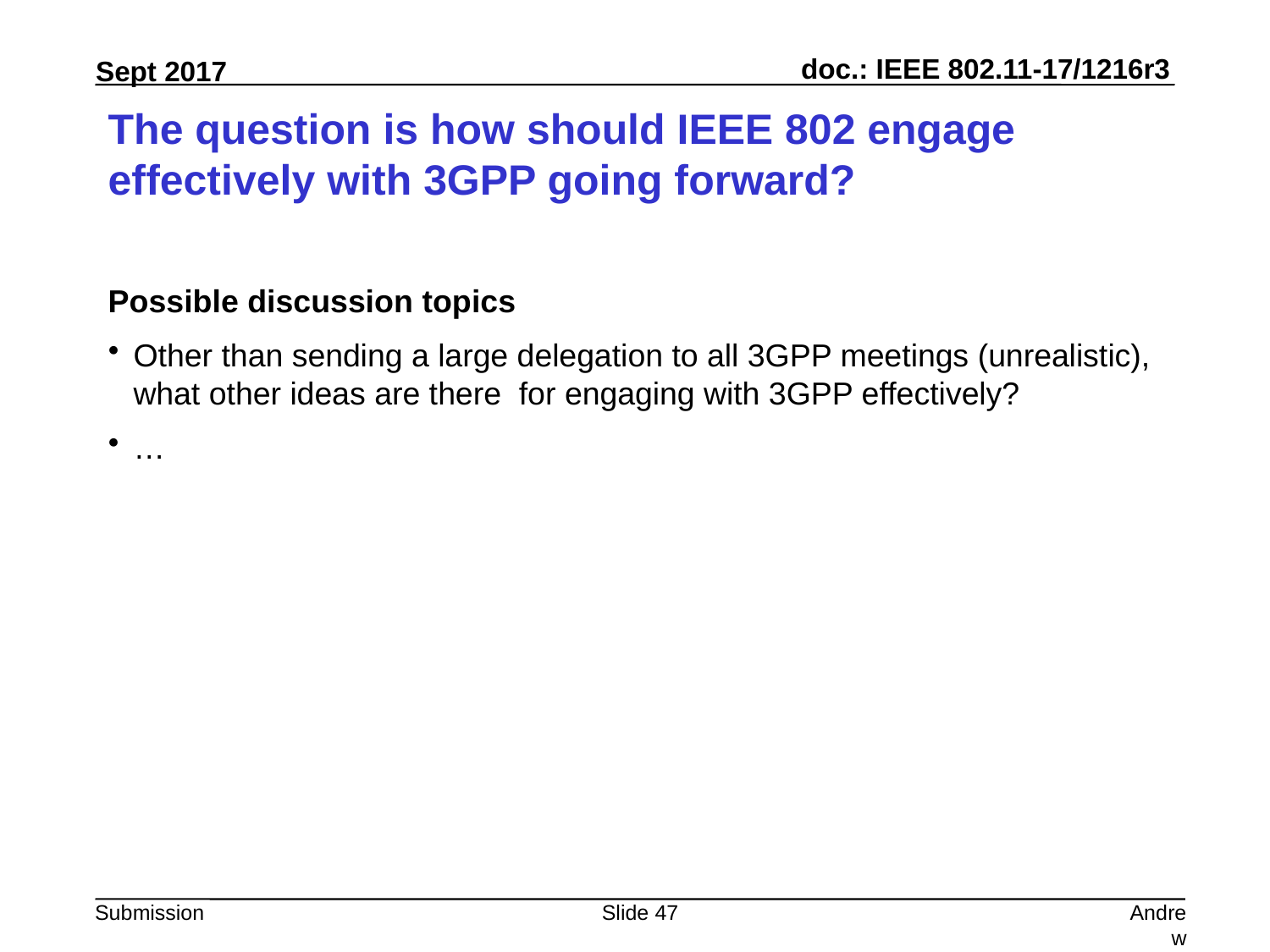

# The question is how should IEEE 802 engage effectively with 3GPP going forward?
Possible discussion topics
Other than sending a large delegation to all 3GPP meetings (unrealistic), what other ideas are there  for engaging with 3GPP effectively?
…

Slide 47
Andrew Myles, Cisco